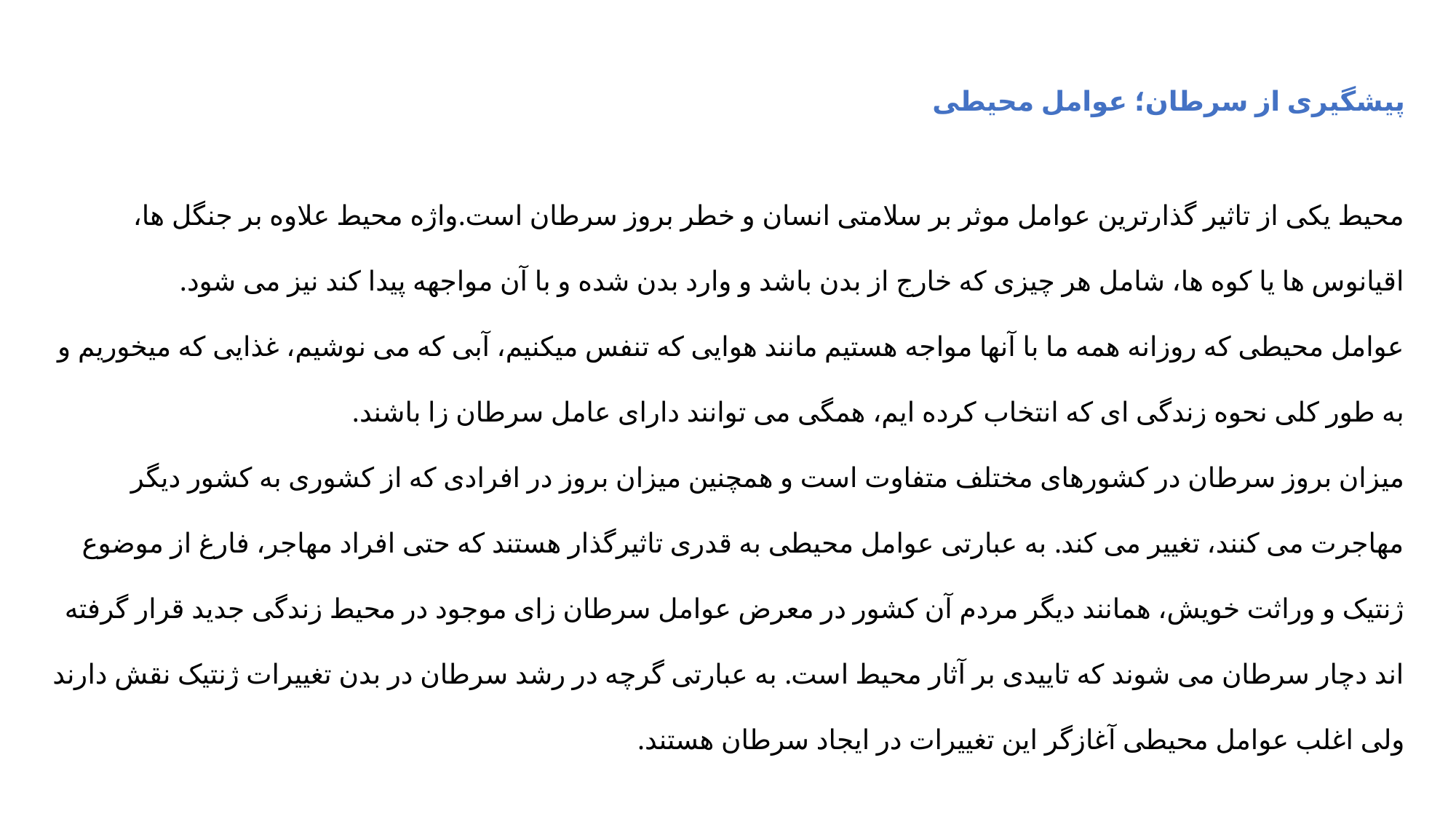

پیشگیری از سرطان؛ عوامل محیطی

محیط یکی از تاثیر گذارترین عوامل موثر بر سلامتی انسان و خطر بروز سرطان است.واژه محیط علاوه بر جنگل ها، اقیانوس ها یا کوه ها، شامل هر چیزی که خارج از بدن باشد و وارد بدن شده و با آن مواجهه پیدا کند نیز می شود.
عوامل محیطی که روزانه همه ما با آنها مواجه هستیم مانند هوایی که تنفس میکنیم، آبی که می نوشیم، غذایی که میخوریم و به طور کلی نحوه زندگی ای که انتخاب کرده ایم، همگی می توانند دارای عامل سرطان زا باشند.
میزان بروز سرطان در کشورهای مختلف متفاوت است و همچنین میزان بروز در افرادی که از کشوری به کشور دیگر مهاجرت می کنند، تغییر می کند. به عبارتی عوامل محیطی به قدری تاثیرگذار هستند که حتی افراد مهاجر، فارغ از موضوع ژنتیک و وراثت خویش، همانند دیگر مردم آن کشور در معرض عوامل سرطان زای موجود در محیط زندگی جدید قرار گرفته اند دچار سرطان می شوند که تاییدی بر آثار محیط است. به عبارتی گرچه در رشد سرطان در بدن تغییرات ژنتیک نقش دارند ولی اغلب عوامل محیطی آغازگر این تغییرات در ایجاد سرطان هستند.